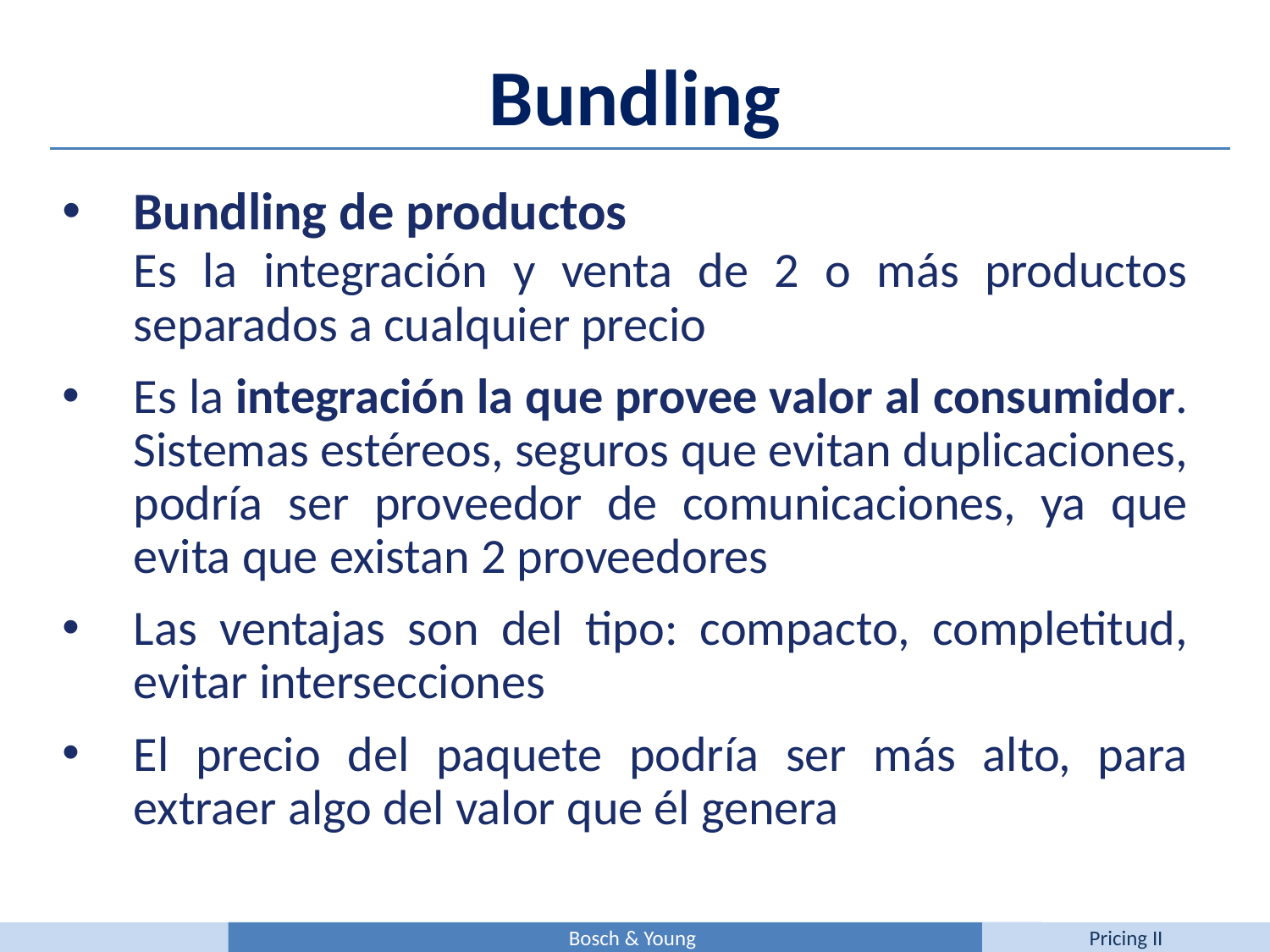

Bundling
Bundling de productos
	Es la integración y venta de 2 o más productos separados a cualquier precio

Es la integración la que provee valor al consumidor. Sistemas estéreos, seguros que evitan duplicaciones, podría ser proveedor de comunicaciones, ya que evita que existan 2 proveedores

Las ventajas son del tipo: compacto, completitud, evitar intersecciones

El precio del paquete podría ser más alto, para extraer algo del valor que él genera

Bosch & Young
Pricing II